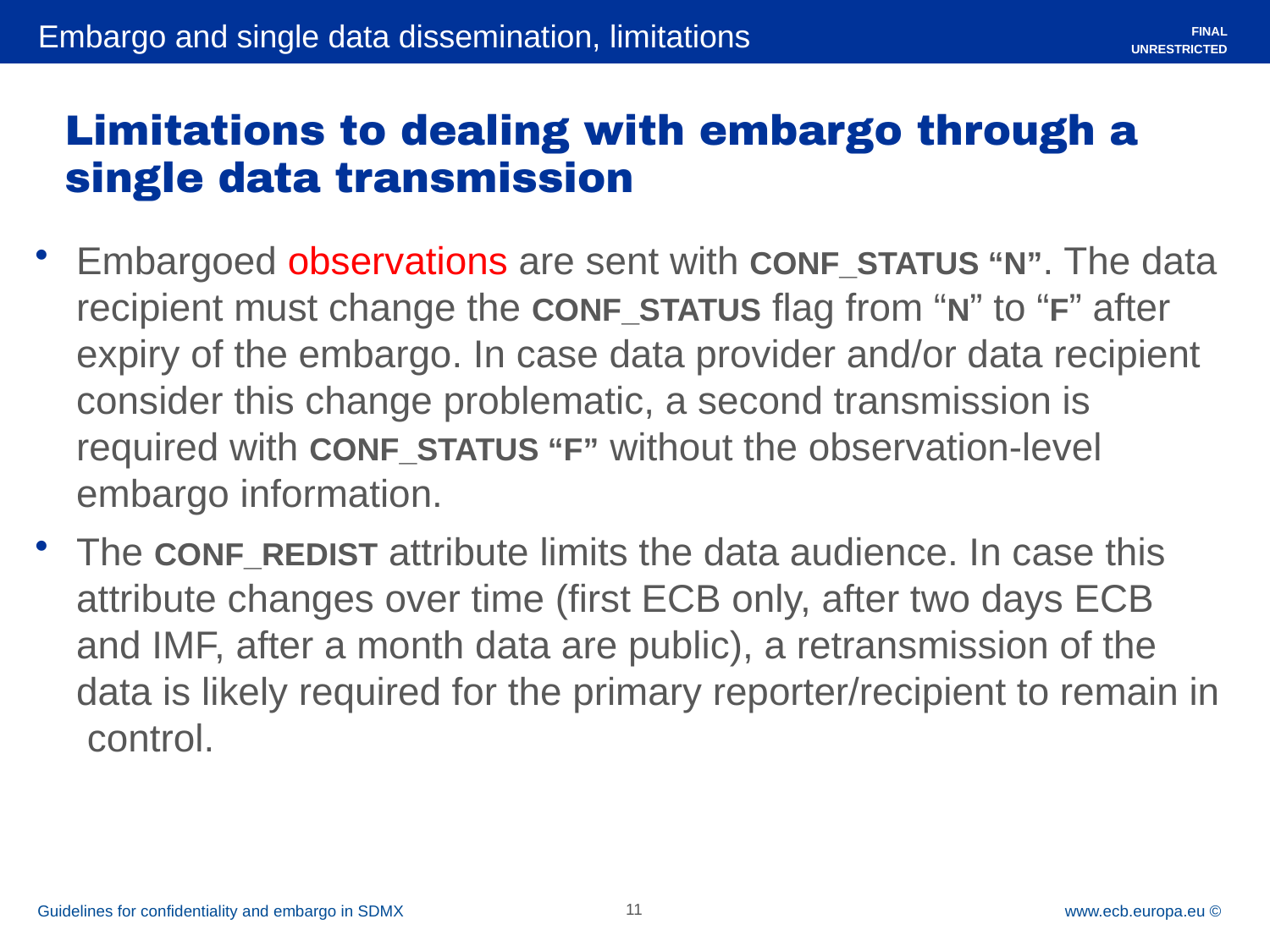

Embargo and single data dissemination, limitations
FINAL
UNRESTRICTED
# Limitations to dealing with embargo through a single data transmission
Embargoed observations are sent with CONF_STATUS “N”. The data recipient must change the CONF_STATUS flag from “N” to “F” after expiry of the embargo. In case data provider and/or data recipient consider this change problematic, a second transmission is required with CONF_STATUS “F” without the observation-level embargo information.
The CONF_REDIST attribute limits the data audience. In case this attribute changes over time (first ECB only, after two days ECB and IMF, after a month data are public), a retransmission of the data is likely required for the primary reporter/recipient to remain in  control.
Guidelines for confidentiality and embargo in SDMX
11